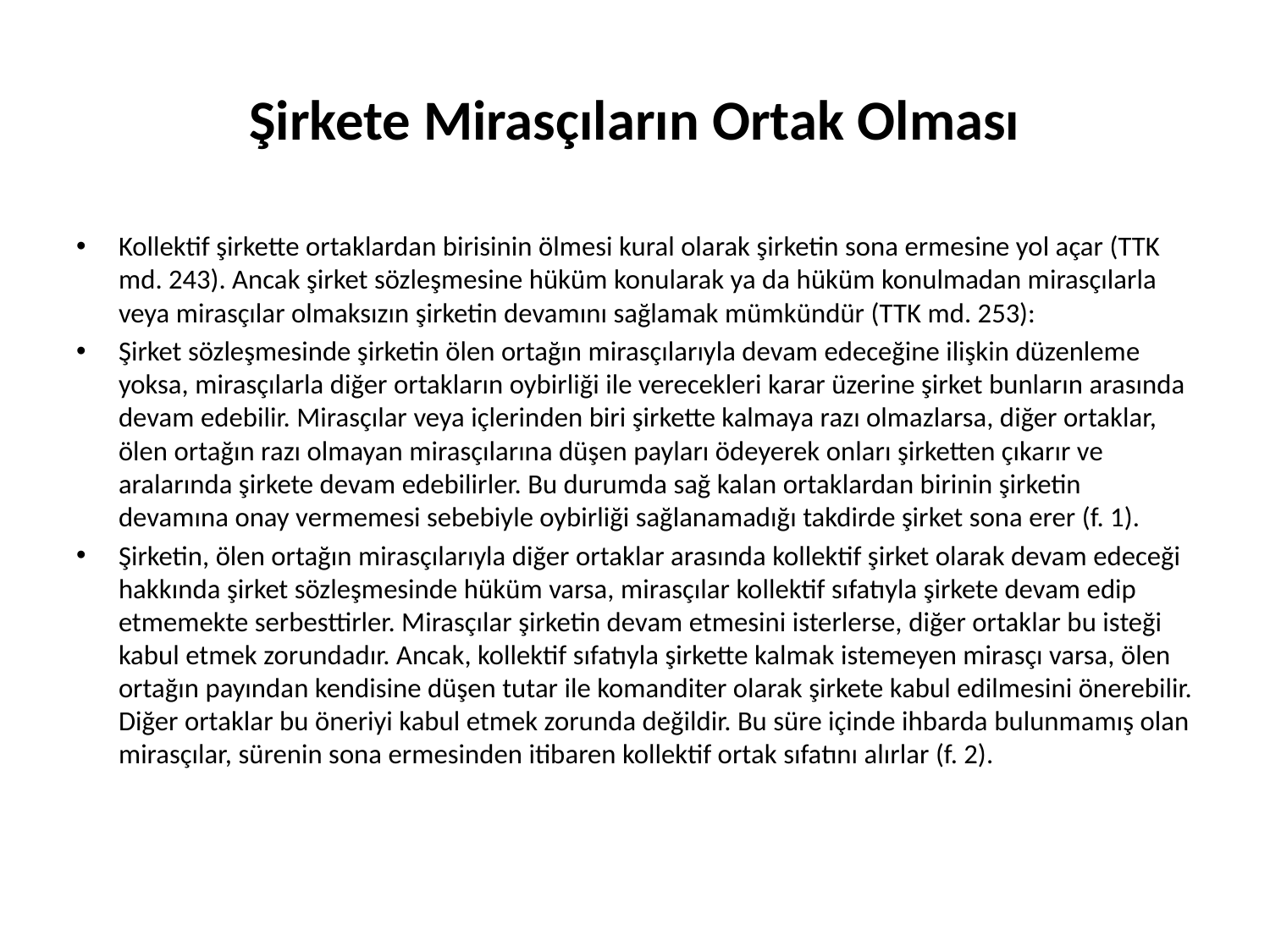

# Şirkete Mirasçıların Ortak Olması
Kollektif şirkette ortaklardan birisinin ölmesi kural olarak şirketin sona ermesine yol açar (TTK md. 243). Ancak şirket sözleşmesine hüküm konularak ya da hüküm konulmadan mirasçılarla veya mirasçılar olmaksızın şirketin devamını sağlamak mümkündür (TTK md. 253):
Şirket sözleşmesinde şirketin ölen ortağın mirasçılarıyla devam edeceğine ilişkin düzenleme yoksa, mirasçılarla diğer ortakların oybirliği ile verecekleri karar üzerine şirket bunların arasında devam edebilir. Mirasçılar veya içlerinden biri şirkette kalmaya razı olmazlarsa, diğer ortaklar, ölen ortağın razı olmayan mirasçılarına düşen payları ödeyerek onları şirketten çıkarır ve aralarında şirkete devam edebilirler. Bu durumda sağ kalan ortaklardan birinin şirketin devamına onay vermemesi sebebiyle oybirliği sağlanamadığı takdirde şirket sona erer (f. 1).
Şirketin, ölen ortağın mirasçılarıyla diğer ortaklar arasında kollektif şirket olarak devam edeceği hakkında şirket sözleşmesinde hüküm varsa, mirasçılar kollektif sıfatıyla şirkete devam edip etmemekte serbesttirler. Mirasçılar şirketin devam etmesini isterlerse, diğer ortaklar bu isteği kabul etmek zorundadır. Ancak, kollektif sıfatıyla şirkette kalmak istemeyen mirasçı varsa, ölen ortağın payından kendisine düşen tutar ile komanditer olarak şirkete kabul edilmesini önerebilir. Diğer ortaklar bu öneriyi kabul etmek zorunda değildir. Bu süre içinde ihbarda bulunmamış olan mirasçılar, sürenin sona ermesinden itibaren kollektif ortak sıfatını alırlar (f. 2).